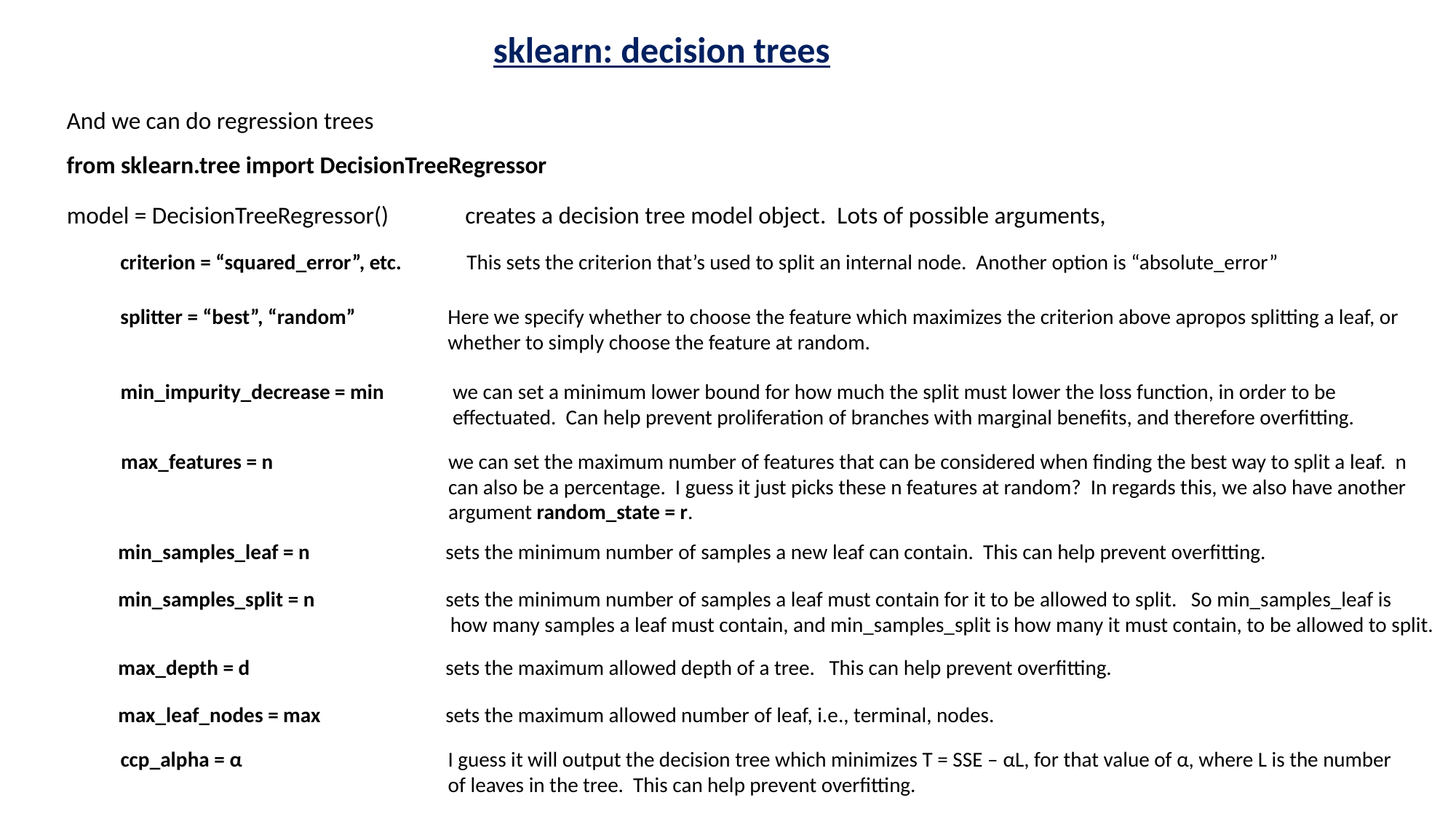

sklearn: decision trees
And we can do regression trees
from sklearn.tree import DecisionTreeRegressor
model = DecisionTreeRegressor()	             creates a decision tree model object.  Lots of possible arguments,
criterion = “squared_error”, etc.	    This sets the criterion that’s used to split an internal node.  Another option is “absolute_error”
splitter = “best”, “random”	Here we specify whether to choose the feature which maximizes the criterion above apropos splitting a leaf, or
			whether to simply choose the feature at random.
min_impurity_decrease = min	 we can set a minimum lower bound for how much the split must lower the loss function, in order to be
			 effectuated.  Can help prevent proliferation of branches with marginal benefits, and therefore overfitting.
max_features = n 		we can set the maximum number of features that can be considered when finding the best way to split a leaf.  n 			can also be a percentage.  I guess it just picks these n features at random?  In regards this, we also have another
			argument random_state = r.
min_samples_leaf = n 		sets the minimum number of samples a new leaf can contain.  This can help prevent overfitting.
min_samples_split = n 		sets the minimum number of samples a leaf must contain for it to be allowed to split.   So min_samples_leaf is
			 how many samples a leaf must contain, and min_samples_split is how many it must contain, to be allowed to split.
max_depth = d 		sets the maximum allowed depth of a tree.   This can help prevent overfitting.
max_leaf_nodes = max 		sets the maximum allowed number of leaf, i.e., terminal, nodes.
ccp_alpha = α 		I guess it will output the decision tree which minimizes T = SSE – αL, for that value of α, where L is the number 			of leaves in the tree.  This can help prevent overfitting.